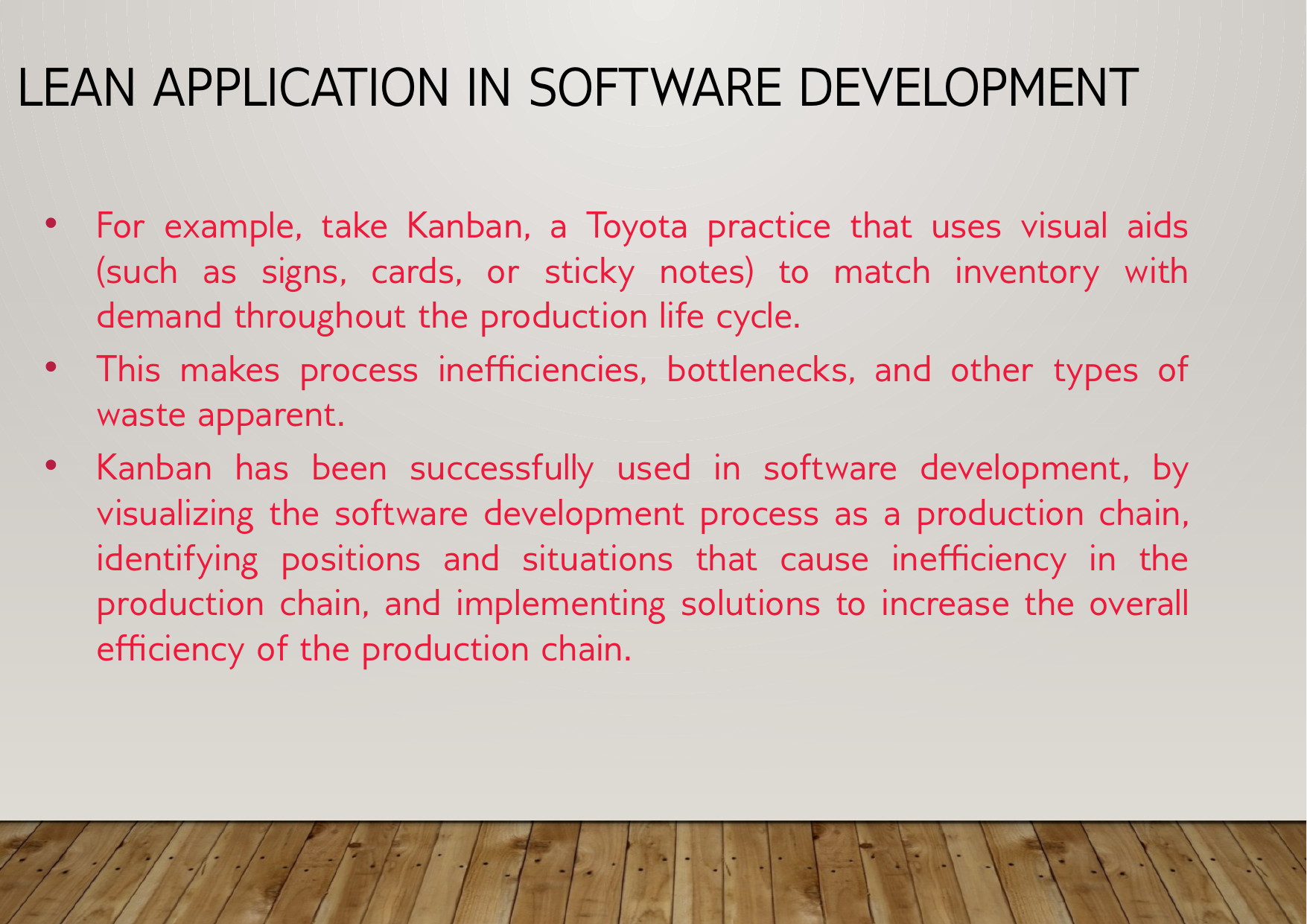

# Lean application in software development
For example, take Kanban, a Toyota practice that uses visual aids (such as signs, cards, or sticky notes) to match inventory with demand throughout the production life cycle.
This makes process inefficiencies, bottlenecks, and other types of waste apparent.
Kanban has been successfully used in software development, by visualizing the software development process as a production chain, identifying positions and situations that cause inefficiency in the production chain, and implementing solutions to increase the overall efficiency of the production chain.